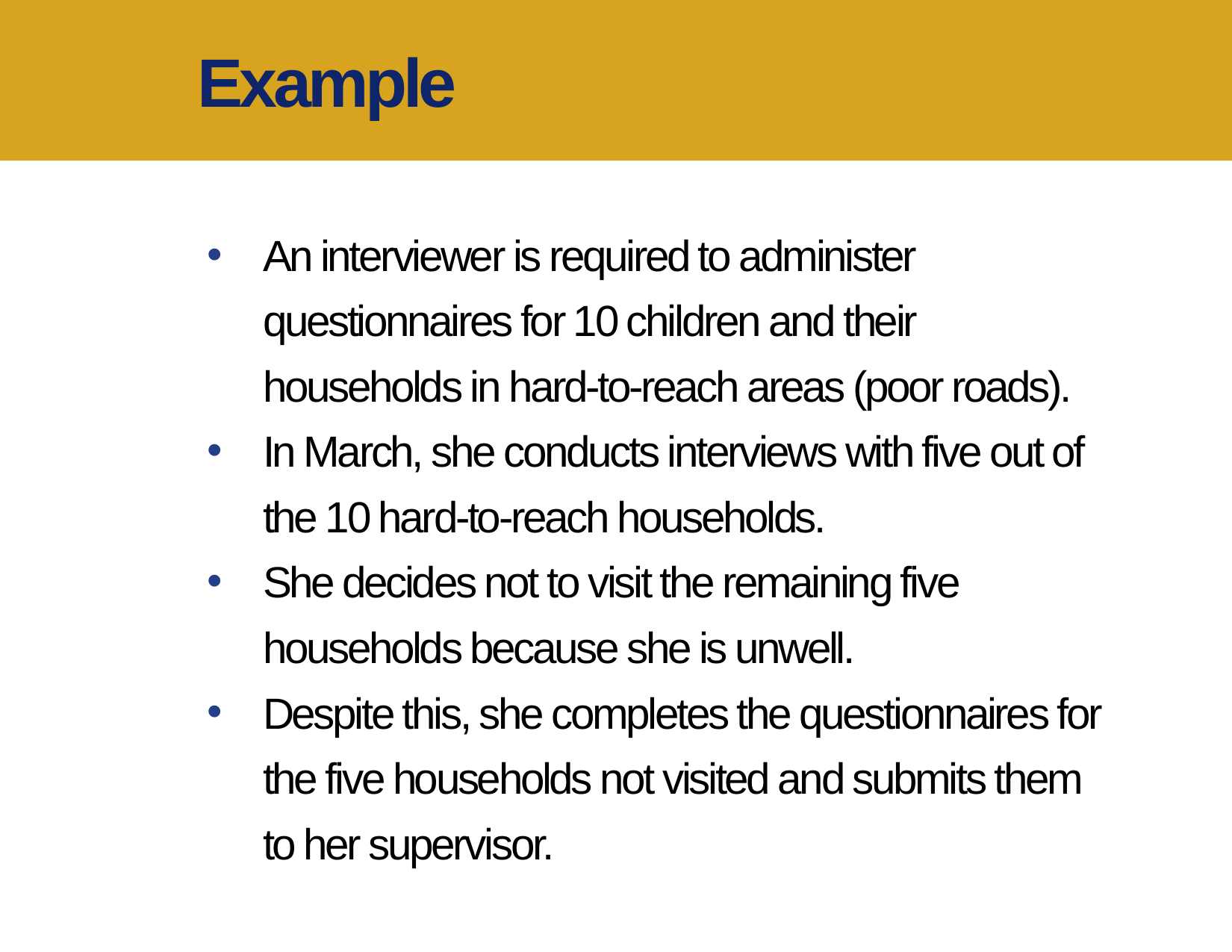

Example
An interviewer is required to administer questionnaires for 10 children and their households in hard-to-reach areas (poor roads).
In March, she conducts interviews with five out of the 10 hard-to-reach households.
She decides not to visit the remaining five households because she is unwell.
Despite this, she completes the questionnaires for the five households not visited and submits them to her supervisor.